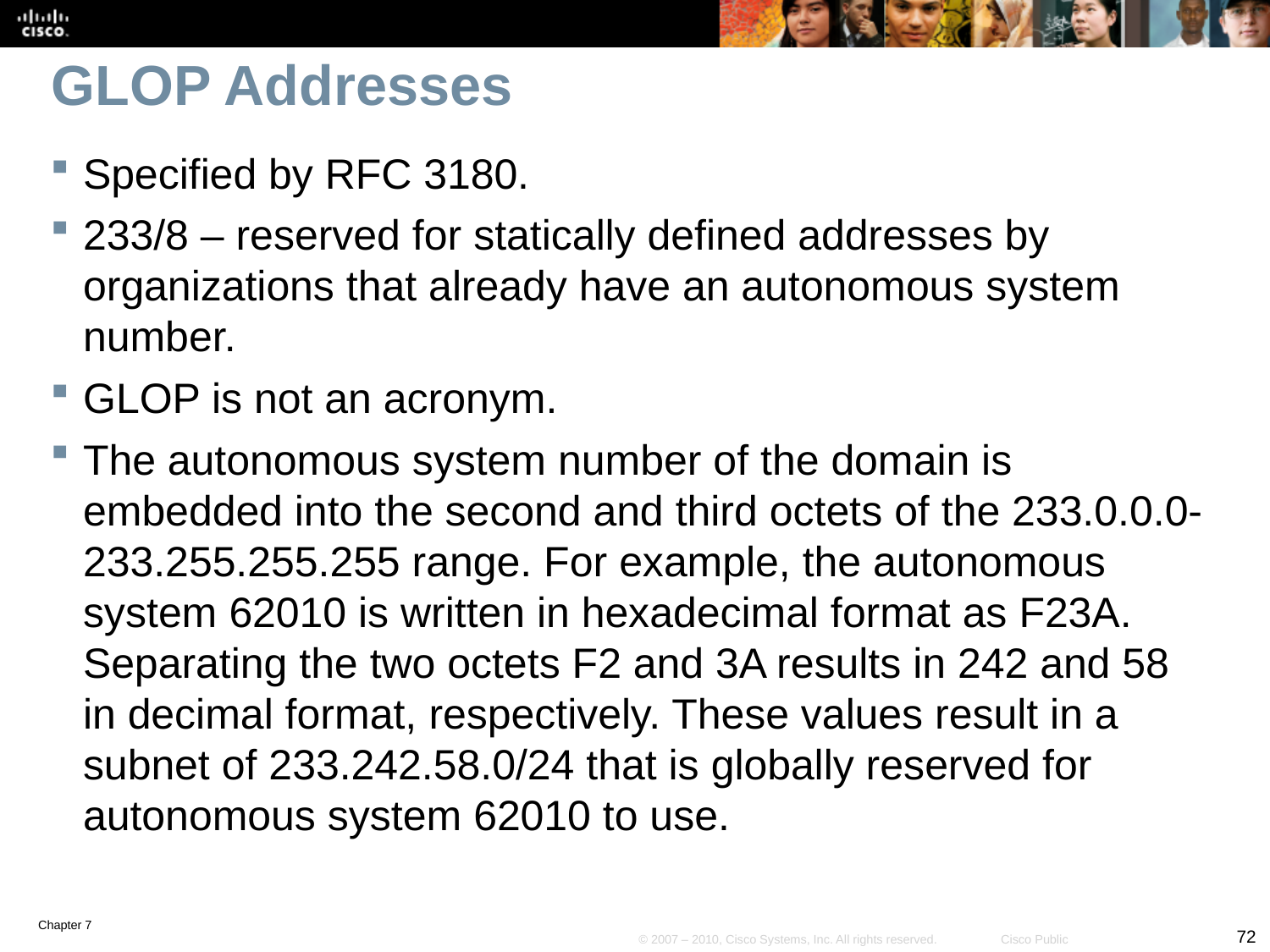

# GLOP Addresses
Specified by RFC 3180.
233/8 – reserved for statically defined addresses by organizations that already have an autonomous system number.
GLOP is not an acronym.
The autonomous system number of the domain is embedded into the second and third octets of the 233.0.0.0-233.255.255.255 range. For example, the autonomous system 62010 is written in hexadecimal format as F23A. Separating the two octets F2 and 3A results in 242 and 58 in decimal format, respectively. These values result in a subnet of 233.242.58.0/24 that is globally reserved for autonomous system 62010 to use.